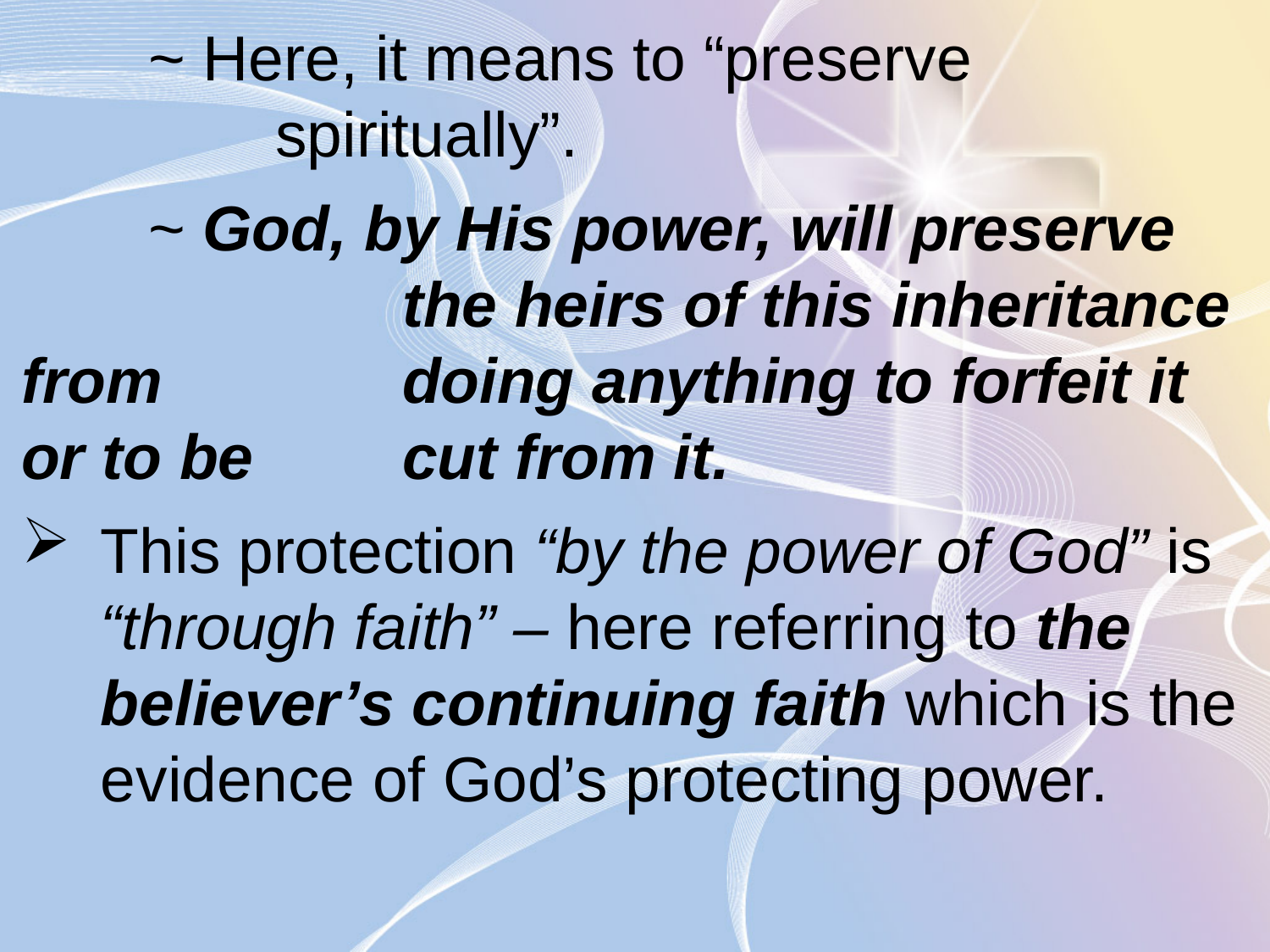

~ Here, it means to “preserve 				spiritually”.
	~ God, by His power, will preserve 			the heirs of this inheritance from 		doing anything to forfeit it or to be 		cut from it.
This protection “by the power of God” is “through faith” – here referring to the believer’s continuing faith which is the evidence of God’s protecting power.